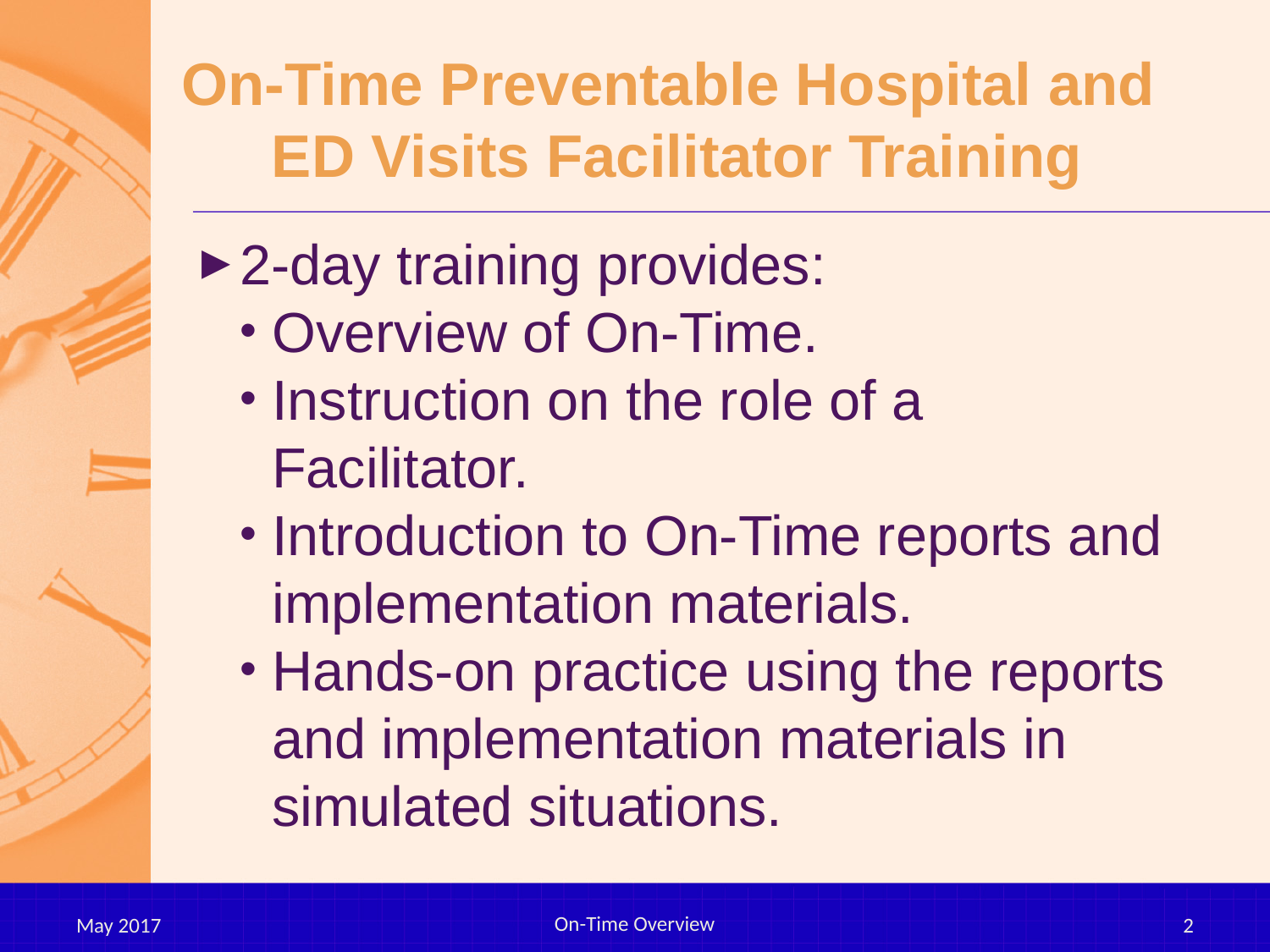

# On-Time Preventable Hospital and ED Visits Facilitator Training
2-day training provides:
Overview of On-Time.
Instruction on the role of a Facilitator.
Introduction to On-Time reports and implementation materials.
Hands-on practice using the reports and implementation materials in simulated situations.

On-Time Overview
May 2017
2